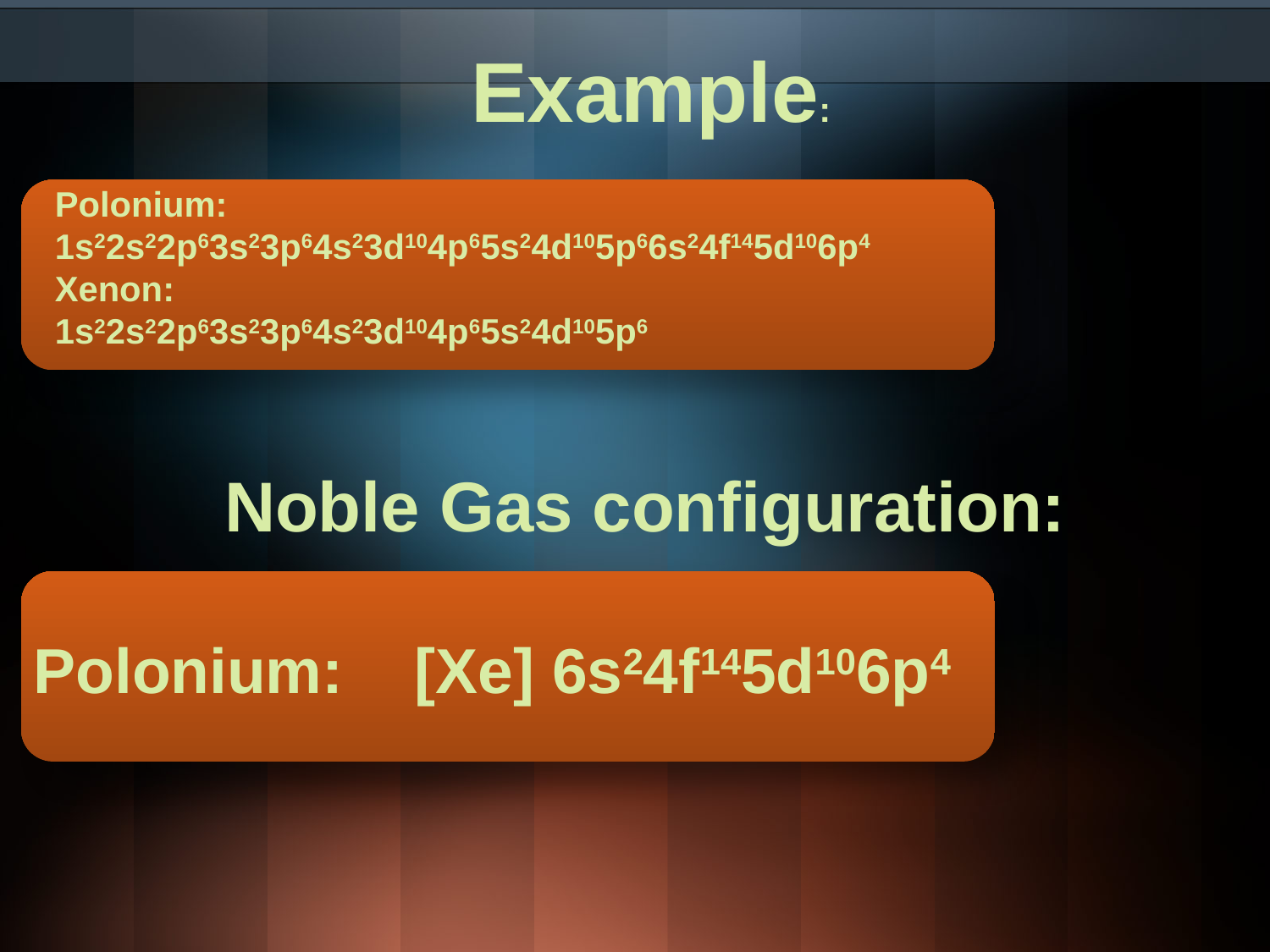

Example:

Polonium:
1s22s22p63s23p64s23d104p65s24d105p66s24f145d106p4
Xenon:
1s22s22p63s23p64s23d104p65s24d105p6

Noble Gas configuration:

Polonium:	[Xe] 6s24f145d106p4